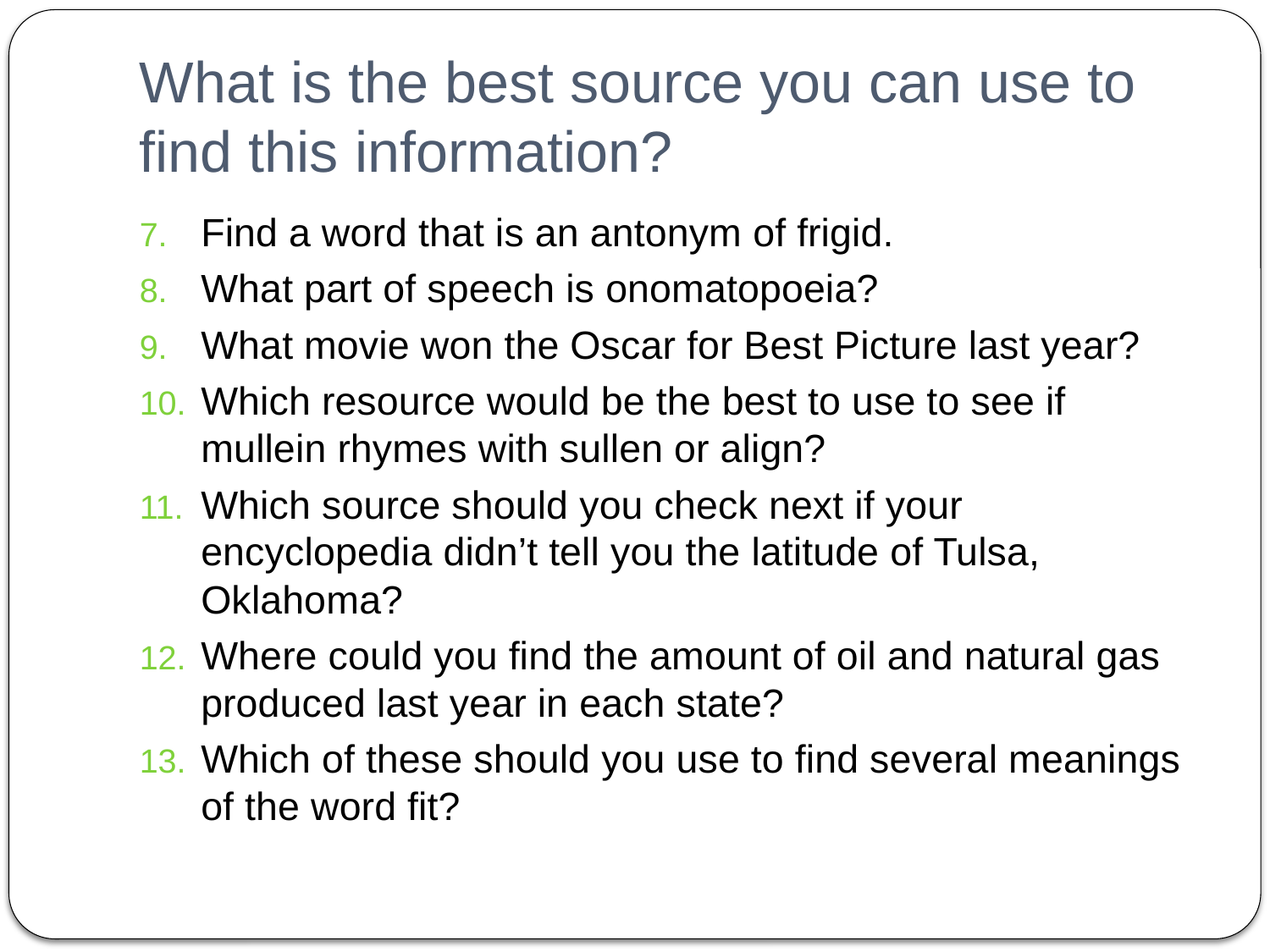

# What is the best source you can use to find this information?
Find a word that is an antonym of frigid.
What part of speech is onomatopoeia?
What movie won the Oscar for Best Picture last year?
Which resource would be the best to use to see if mullein rhymes with sullen or align?
Which source should you check next if your encyclopedia didn’t tell you the latitude of Tulsa, Oklahoma?
Where could you find the amount of oil and natural gas produced last year in each state?
Which of these should you use to find several meanings of the word fit?